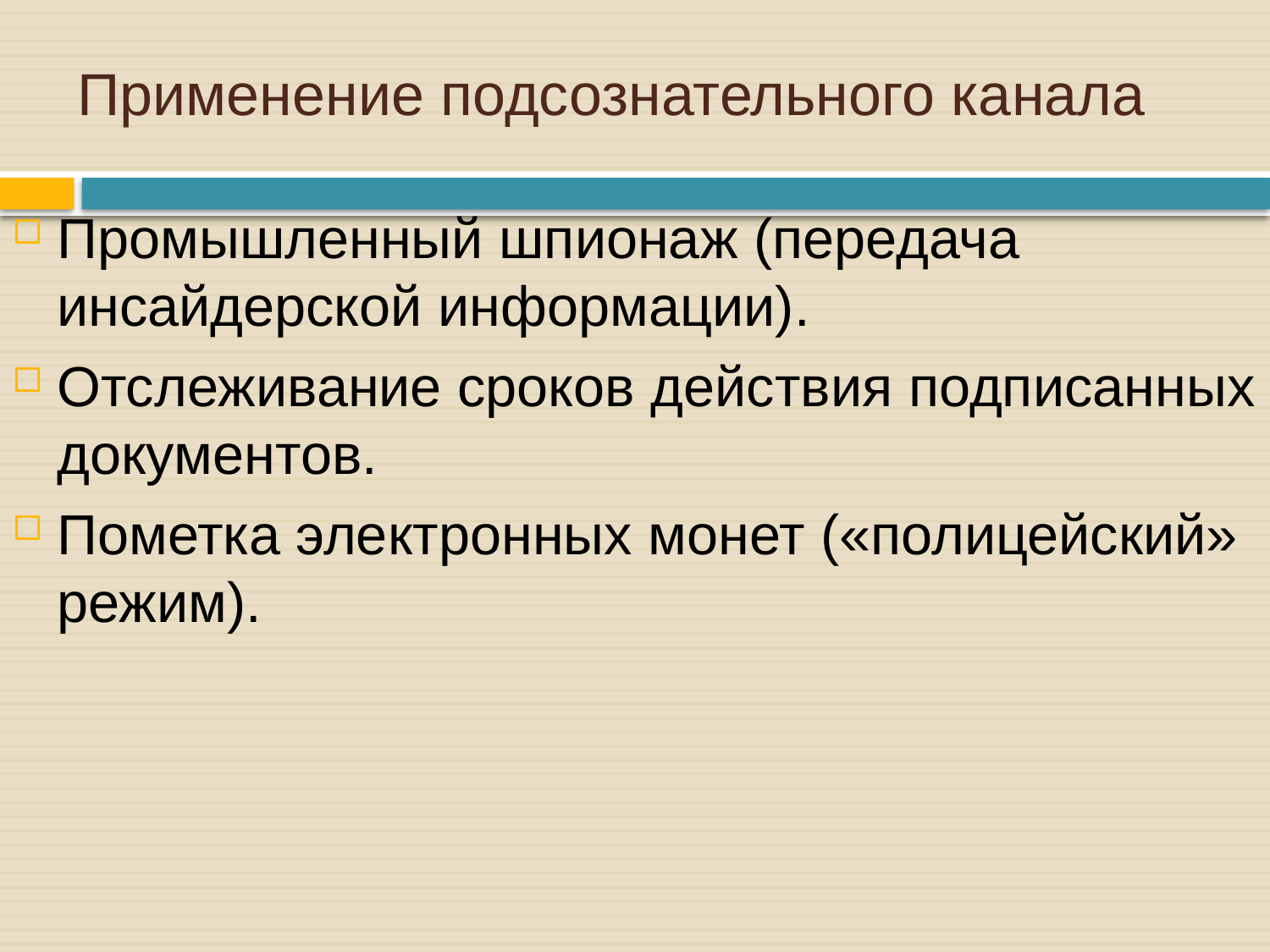

# Применение подсознательного канала
Промышленный шпионаж (передача инсайдерской информации).
Отслеживание сроков действия подписанных документов.
Пометка электронных монет («полицейский» режим).